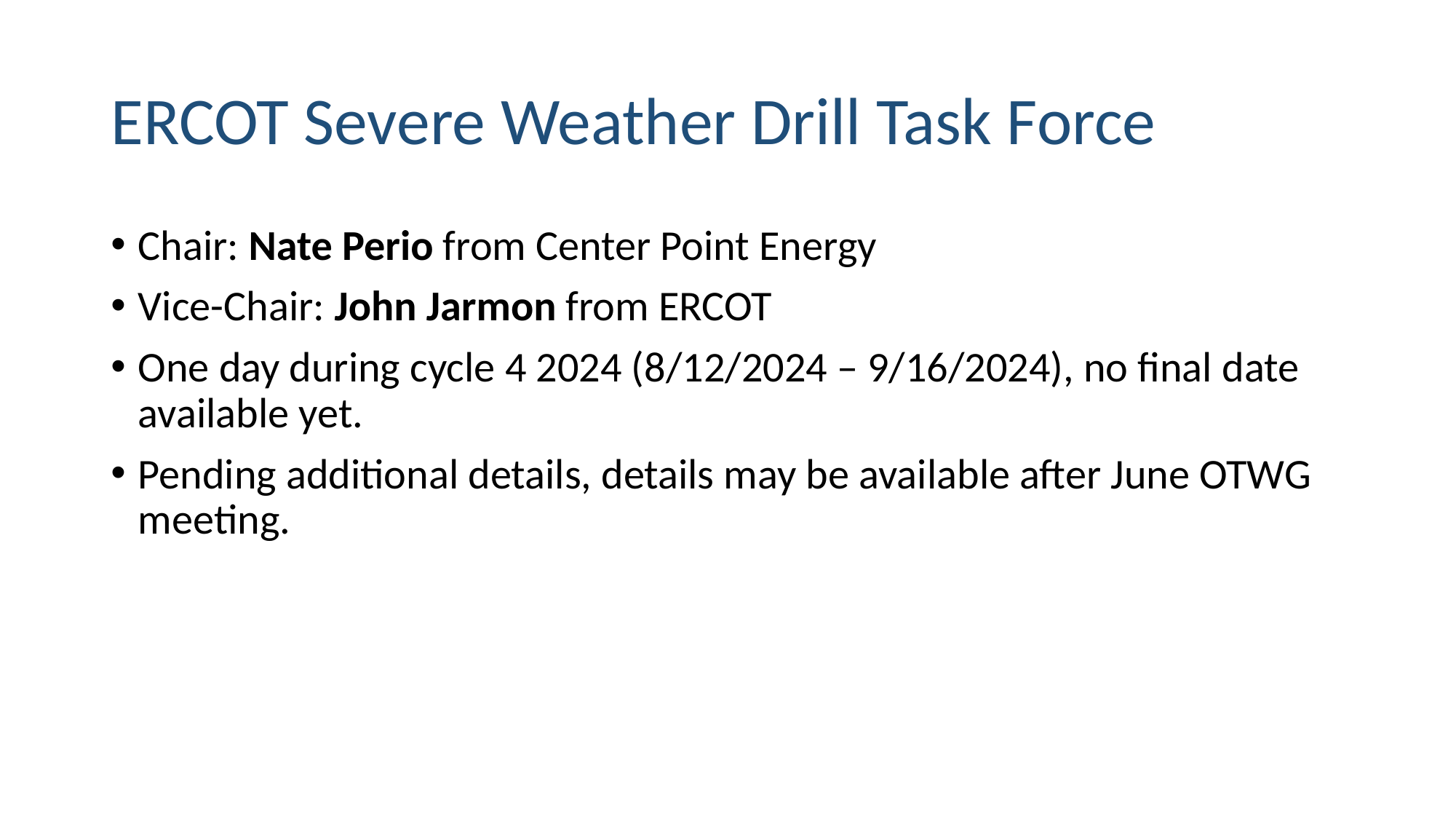

# ERCOT Severe Weather Drill Task Force
Chair: Nate Perio from Center Point Energy
Vice-Chair: John Jarmon from ERCOT
One day during cycle 4 2024 (8/12/2024 – 9/16/2024), no final date available yet.
Pending additional details, details may be available after June OTWG meeting.